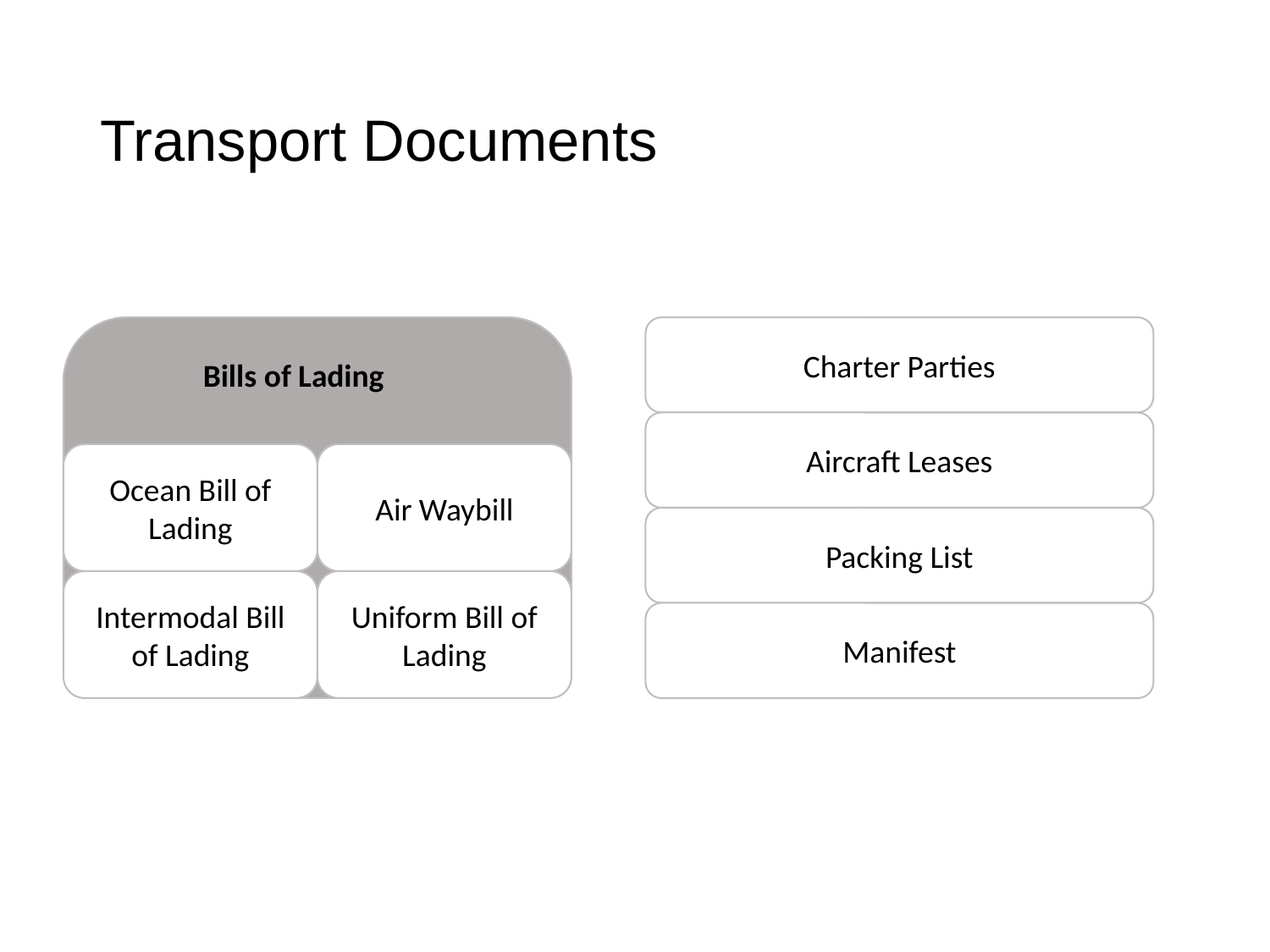

# Transport Documents

Charter Parties
Bills of Lading
Aircraft Leases
Ocean Bill of Lading
Air Waybill
Packing List
Intermodal Bill of Lading
Uniform Bill of Lading
Manifest